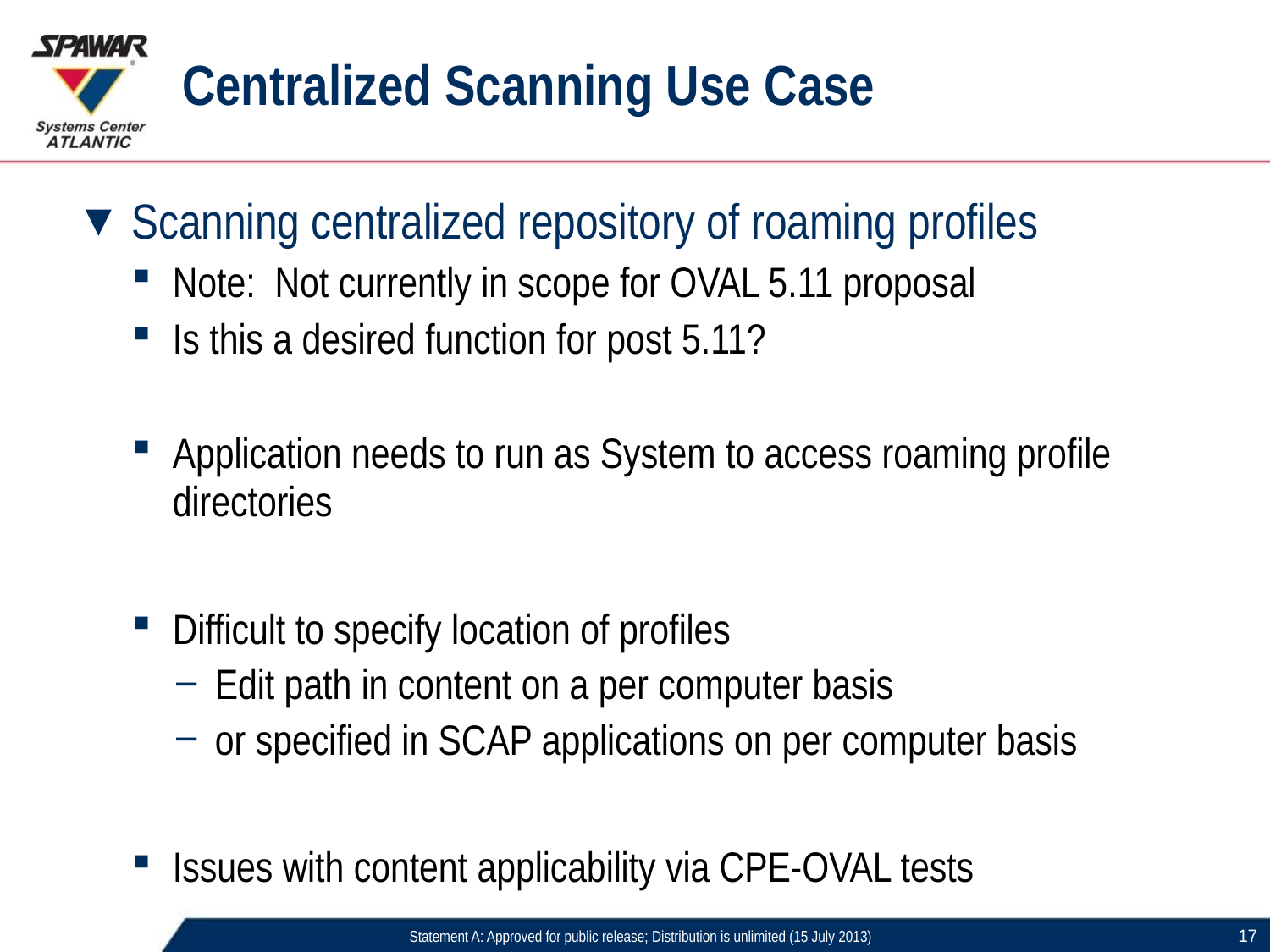

Centralized Scanning Use Case
Scanning centralized repository of roaming profiles
Note:  Not currently in scope for OVAL 5.11 proposal
Is this a desired function for post 5.11?

Application needs to run as System to access roaming profile directories

Difficult to specify location of profiles
Edit path in content on a per computer basis
or specified in SCAP applications on per computer basis

Issues with content applicability via CPE-OVAL tests